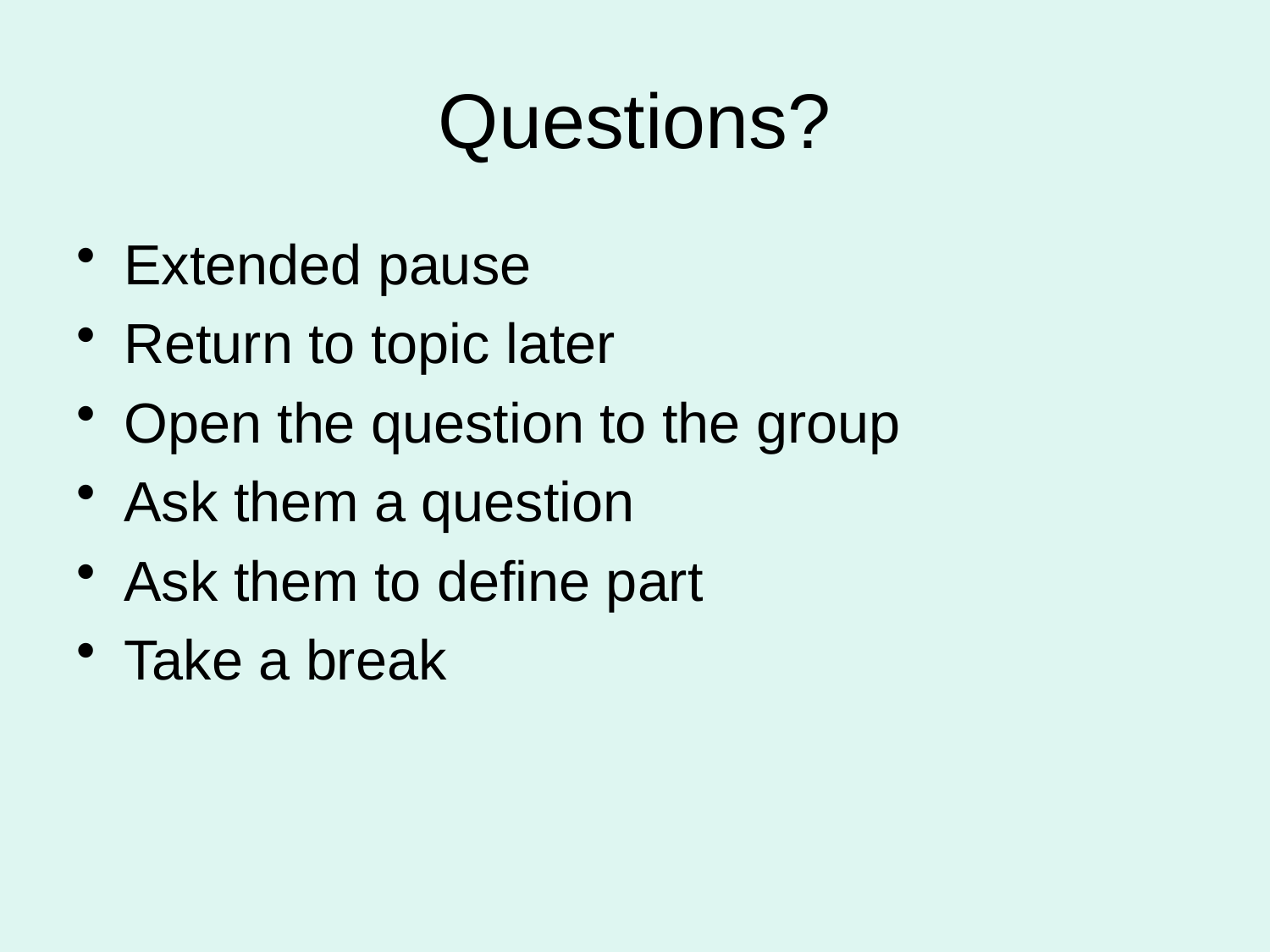

# Questions?
Extended pause
Return to topic later
Open the question to the group
Ask them a question
Ask them to define part
Take a break